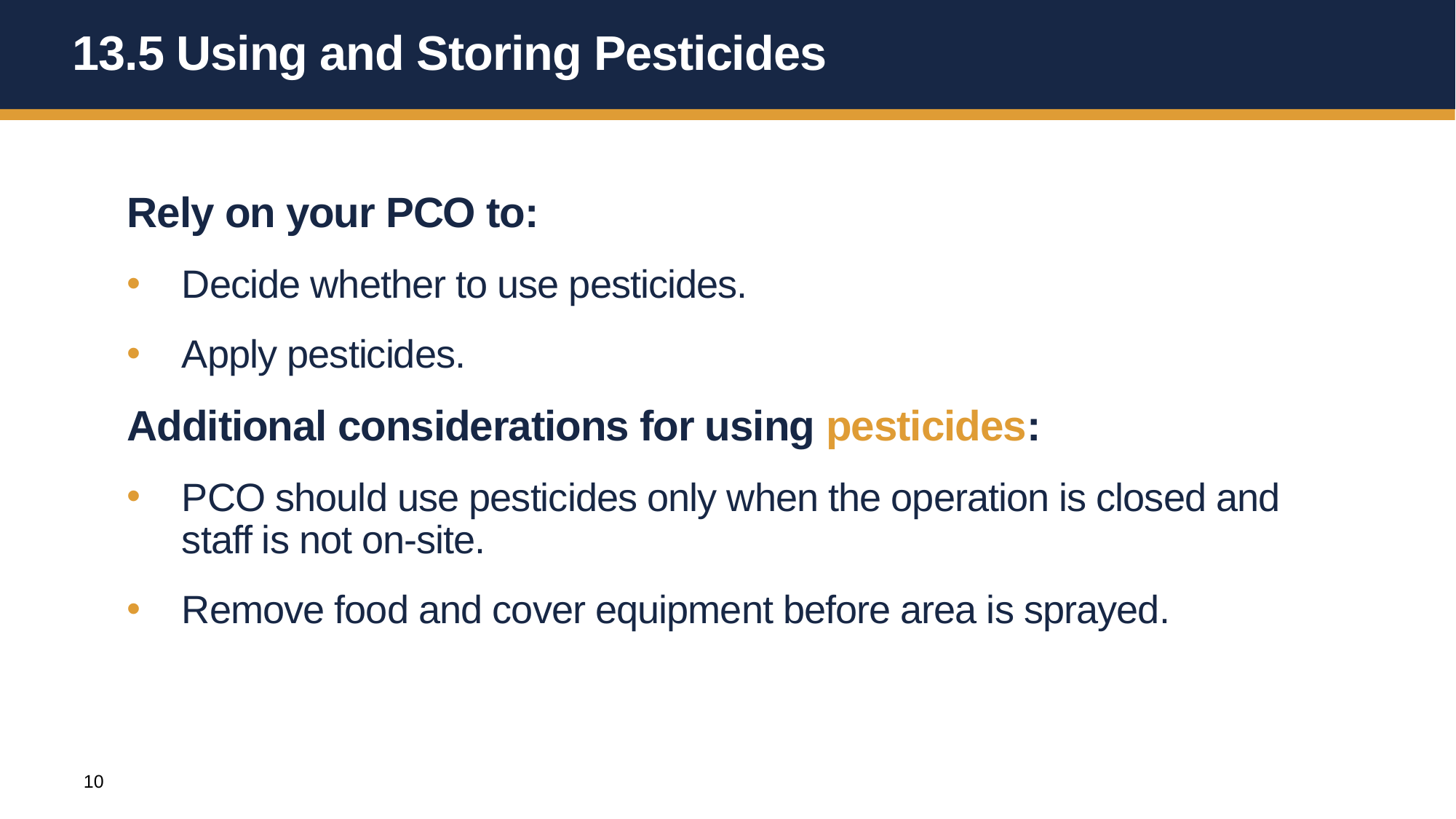

# 13.5 Using and Storing Pesticides
Rely on your PCO to:
Decide whether to use pesticides.
Apply pesticides.
Additional considerations for using pesticides:
PCO should use pesticides only when the operation is closed and staff is not on-site.
Remove food and cover equipment before area is sprayed.
10